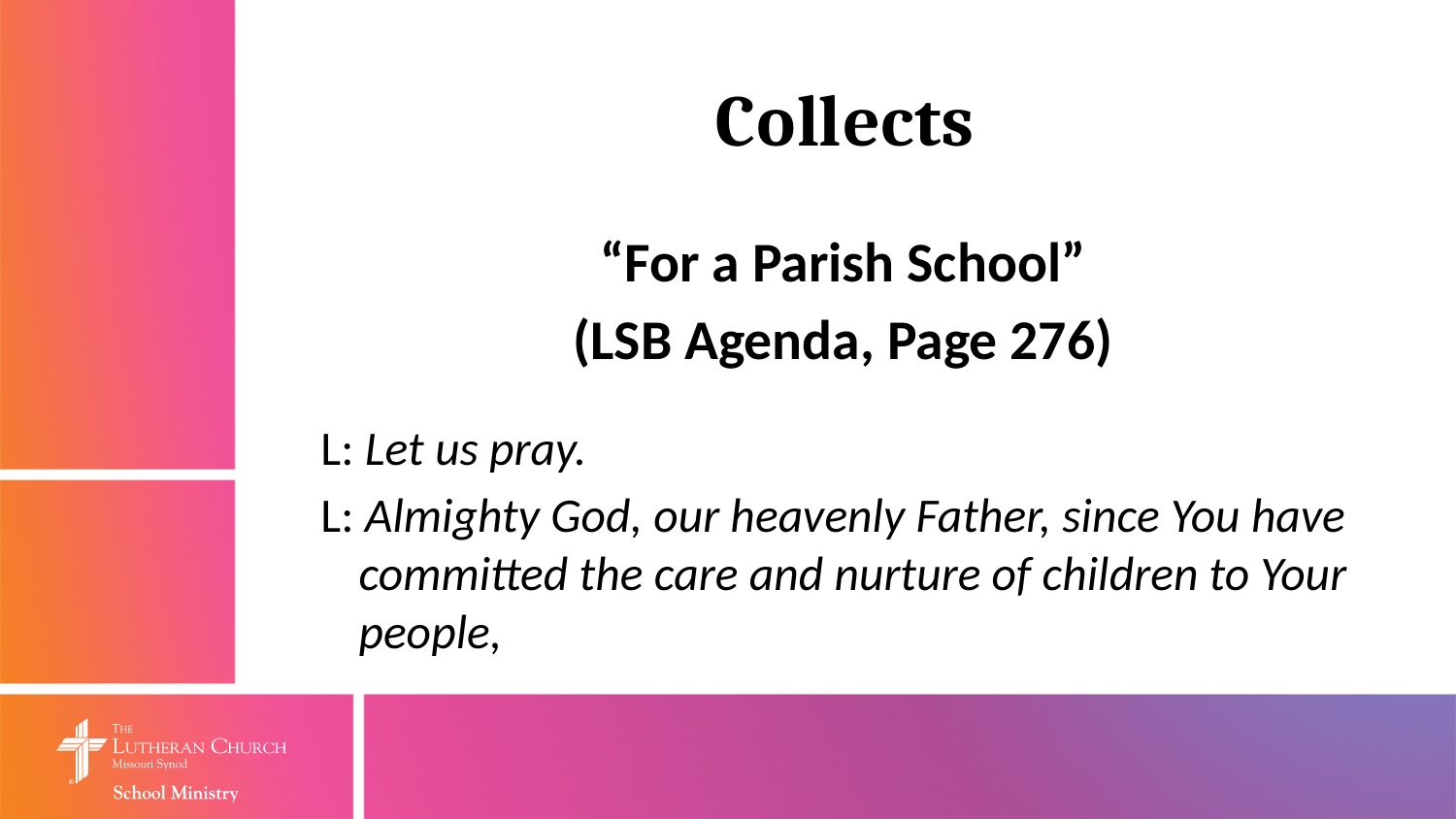

# Collects
“For a Parish School”
(LSB Agenda, Page 276)

L: Let us pray.
L: Almighty God, our heavenly Father, since You have committed the care and nurture of children to Your people,